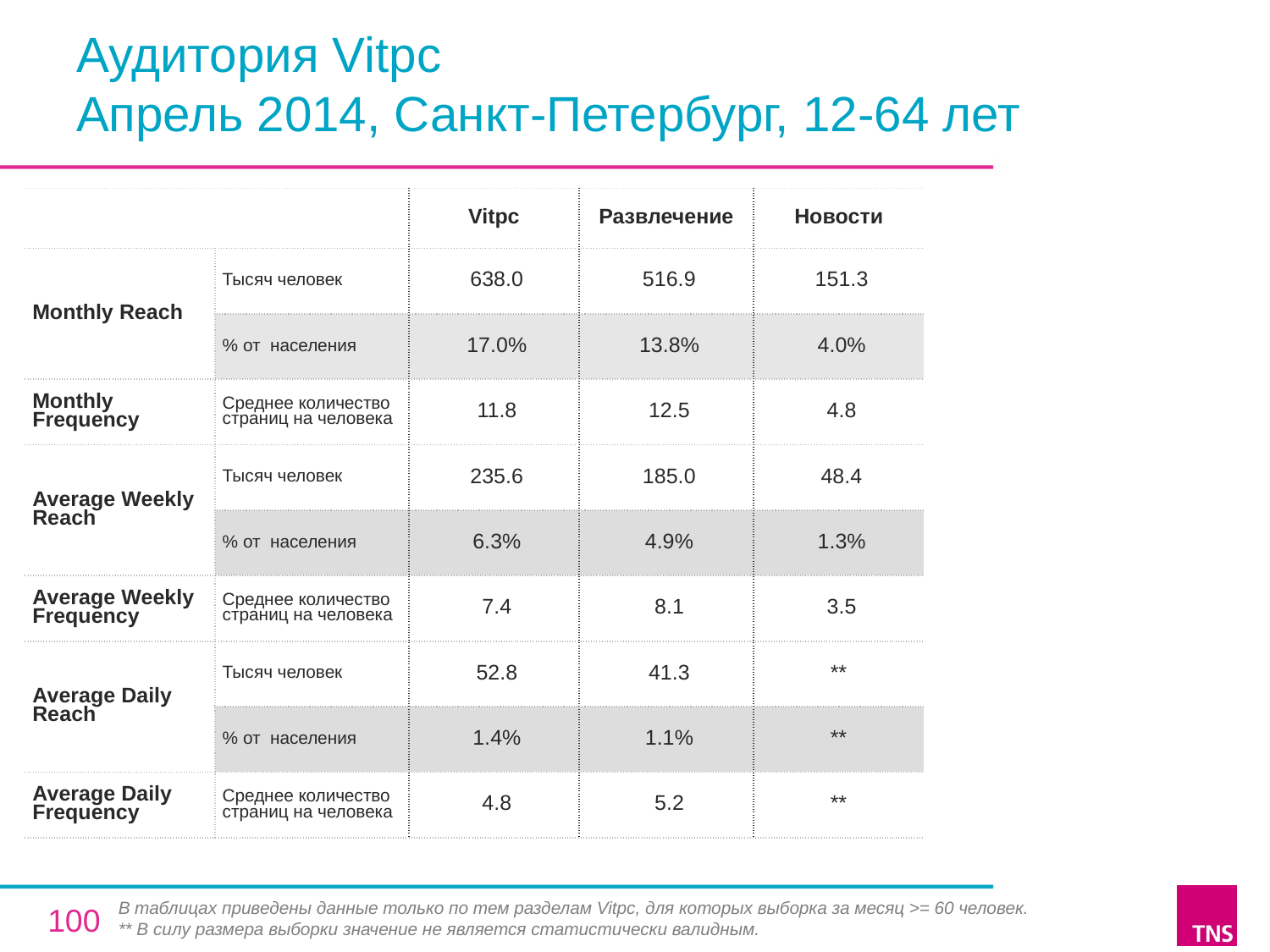

# Аудитория Vitpc Апрель 2014, Санкт-Петербург, 12-64 лет
|  |  | Vitpc | Развлечение | Новости |
| --- | --- | --- | --- | --- |
| Monthly Reach | Тысяч человек | 638.0 | 516.9 | 151.3 |
|  | % от населения | 17.0% | 13.8% | 4.0% |
| Monthly Frequency | Среднее количество страниц на человека | 11.8 | 12.5 | 4.8 |
| Average Weekly Reach | Тысяч человек | 235.6 | 185.0 | 48.4 |
|  | % от населения | 6.3% | 4.9% | 1.3% |
| Average Weekly Frequency | Среднее количество страниц на человека | 7.4 | 8.1 | 3.5 |
| Average Daily Reach | Тысяч человек | 52.8 | 41.3 | \*\* |
|  | % от населения | 1.4% | 1.1% | \*\* |
| Average Daily Frequency | Среднее количество страниц на человека | 4.8 | 5.2 | \*\* |
В таблицах приведены данные только по тем разделам Vitpc, для которых выборка за месяц >= 60 человек.
** В силу размера выборки значение не является статистически валидным.
100